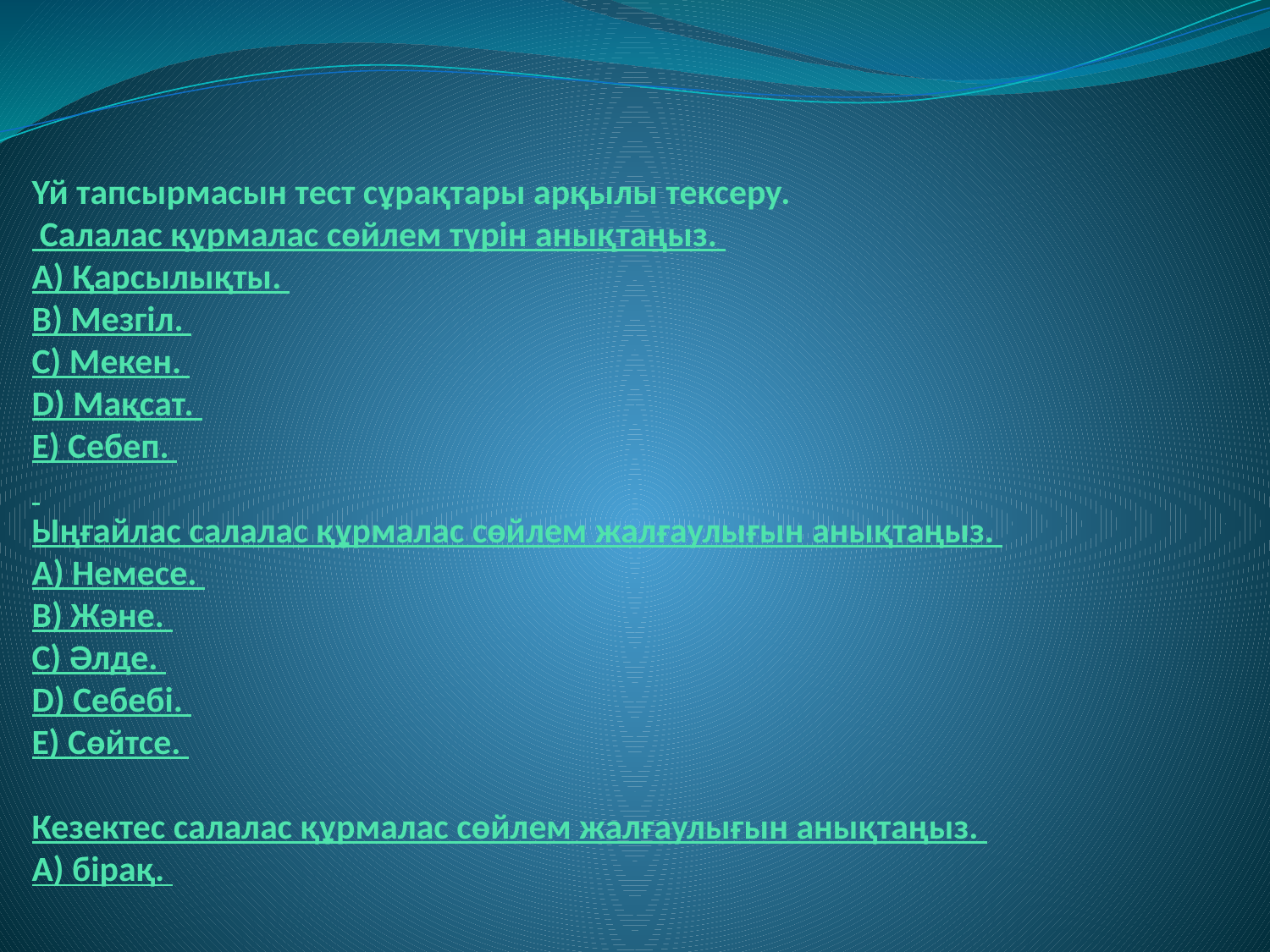

# Үй тапсырмасын тест сұрақтары арқылы тексеру. Салалас құрмалас сөйлем түрін анықтаңыз. А) Қарсылықты. В) Мезгіл. С) Мекен. D) Мақсат. Е) Себеп. Ыңғайлас салалас құрмалас сөйлем жалғаулығын анықтаңыз. А) Немесе. В) Және. С) Әлде. D) Себебі. Е) Сөйтсе. Кезектес салалас құрмалас сөйлем жалғаулығын анықтаңыз. А) бірақ.